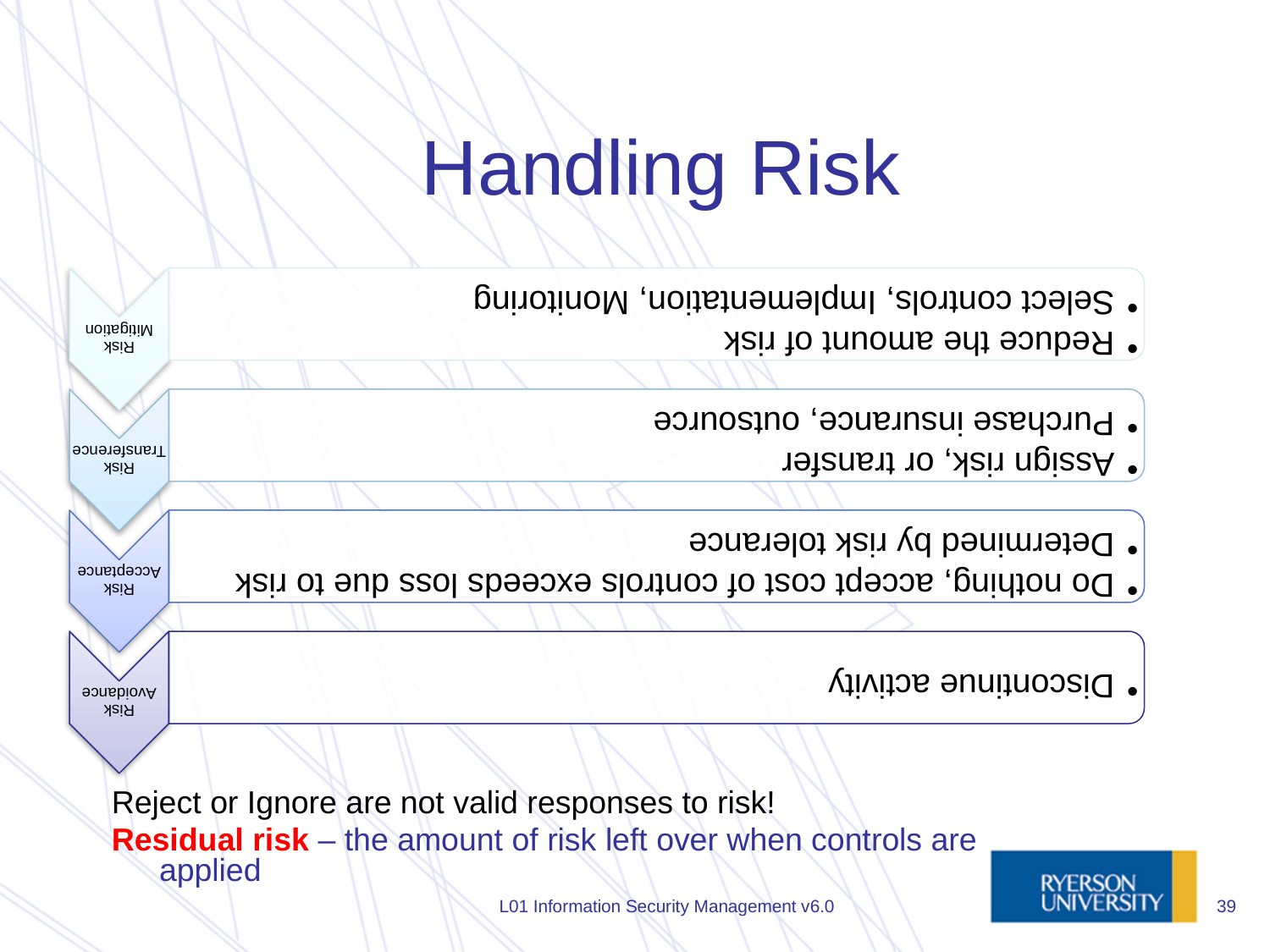

# Handling Risk
Risk Mitigation
Reduce the amount of risk
Select controls, Implementation, Monitoring
Risk Transference
Assign risk, or transfer
Purchase insurance, outsource
Risk Acceptance
Do nothing, accept cost of controls exceeds loss due to risk
Determined by risk tolerance
Risk Avoidance
Discontinue activity
Reject or Ignore are not valid responses to risk!
Residual risk – the amount of risk left over when controls are applied

L01 Information Security Management v6.0
39